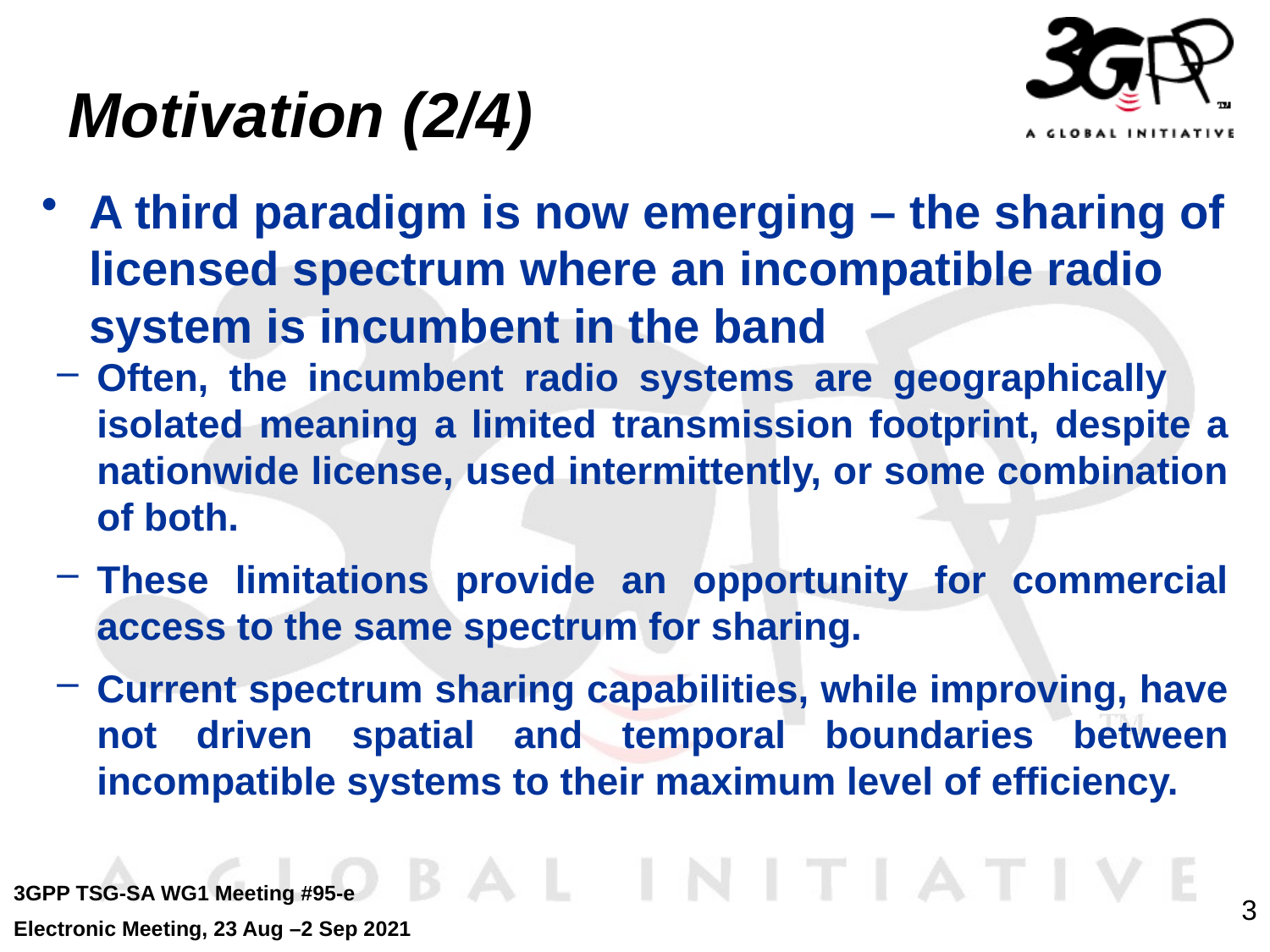

# Motivation (2/4)
A third paradigm is now emerging – the sharing of licensed spectrum where an incompatible radio system is incumbent in the band
Often, the incumbent radio systems are geographically    isolated meaning a limited transmission footprint, despite a nationwide license, used intermittently, or some combination of both.
These limitations provide an opportunity for commercial access to the same spectrum for sharing.
Current spectrum sharing capabilities, while improving, have not driven spatial and temporal boundaries between incompatible systems to their maximum level of efficiency.

3GPP TSG-SA WG1 Meeting #95-e
Electronic Meeting, 23 Aug –2 Sep 2021
3